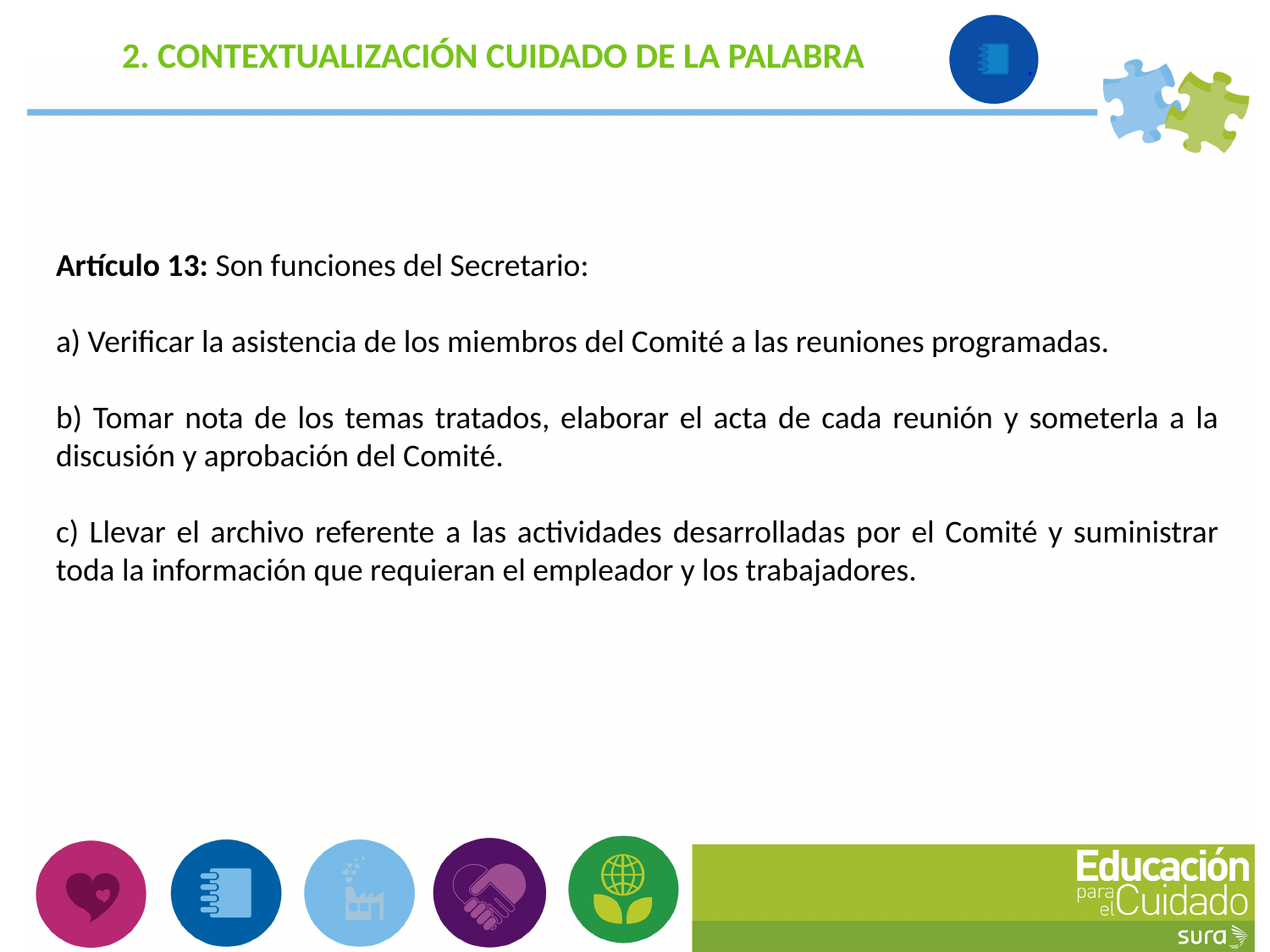

2. CONTEXTUALIZACIÓN CUIDADO DE LA PALABRA

Artículo 13: Son funciones del Secretario:

a) Verificar la asistencia de los miembros del Comité a las reuniones programadas.

b) Tomar nota de los temas tratados, elaborar el acta de cada reunión y someterla a la discusión y aprobación del Comité.

c) Llevar el archivo referente a las actividades desarrolladas por el Comité y suministrar toda la información que requieran el empleador y los trabajadores.